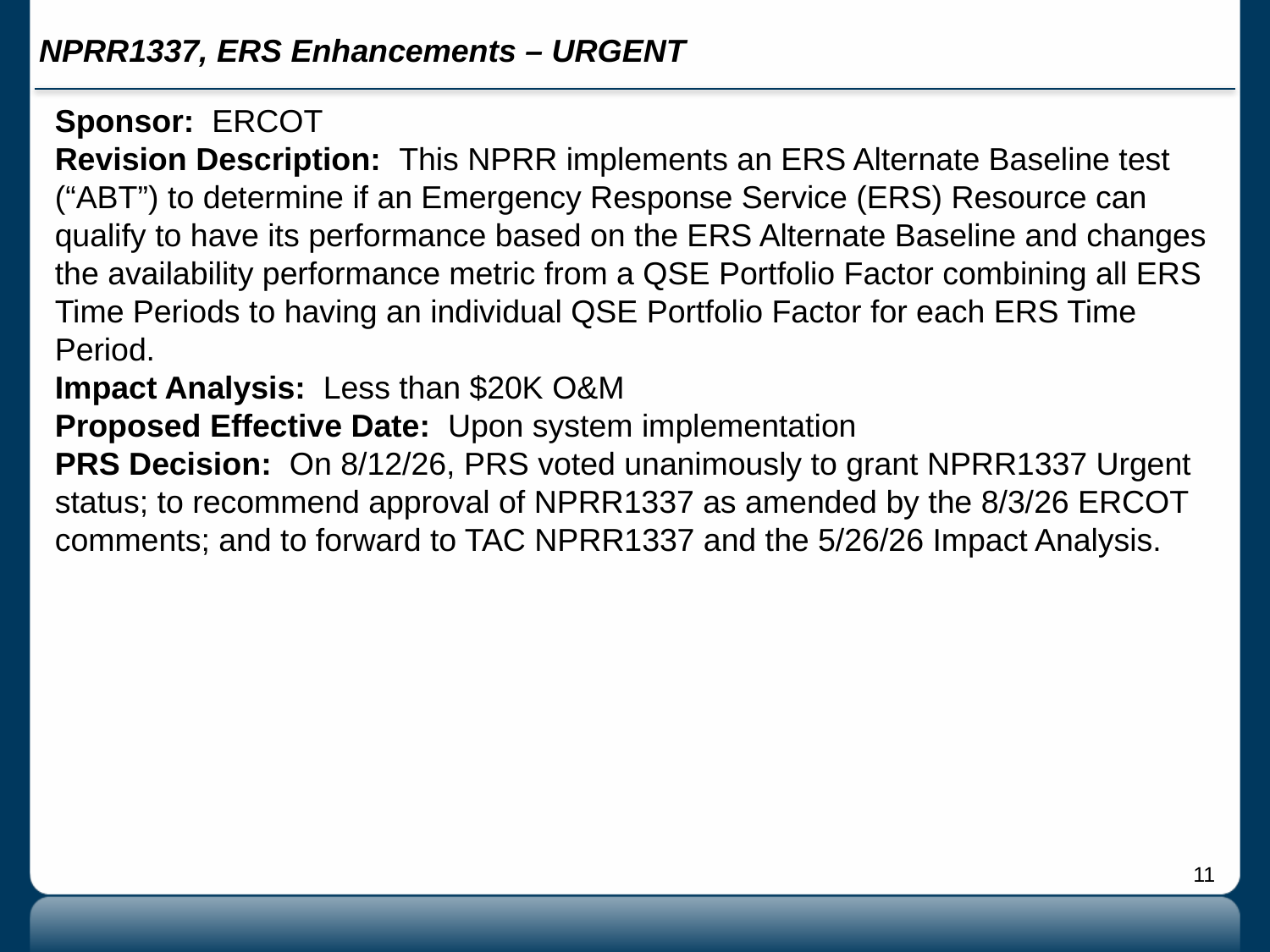

# NPRR1337, ERS Enhancements – URGENT
Sponsor:  ERCOT
Revision Description:  This NPRR implements an ERS Alternate Baseline test (“ABT”) to determine if an Emergency Response Service (ERS) Resource can qualify to have its performance based on the ERS Alternate Baseline and changes the availability performance metric from a QSE Portfolio Factor combining all ERS Time Periods to having an individual QSE Portfolio Factor for each ERS Time Period.
Impact Analysis:  Less than $20K O&M
Proposed Effective Date:  Upon system implementation
PRS Decision:  On 8/12/26, PRS voted unanimously to grant NPRR1337 Urgent status; to recommend approval of NPRR1337 as amended by the 8/3/26 ERCOT comments; and to forward to TAC NPRR1337 and the 5/26/26 Impact Analysis.